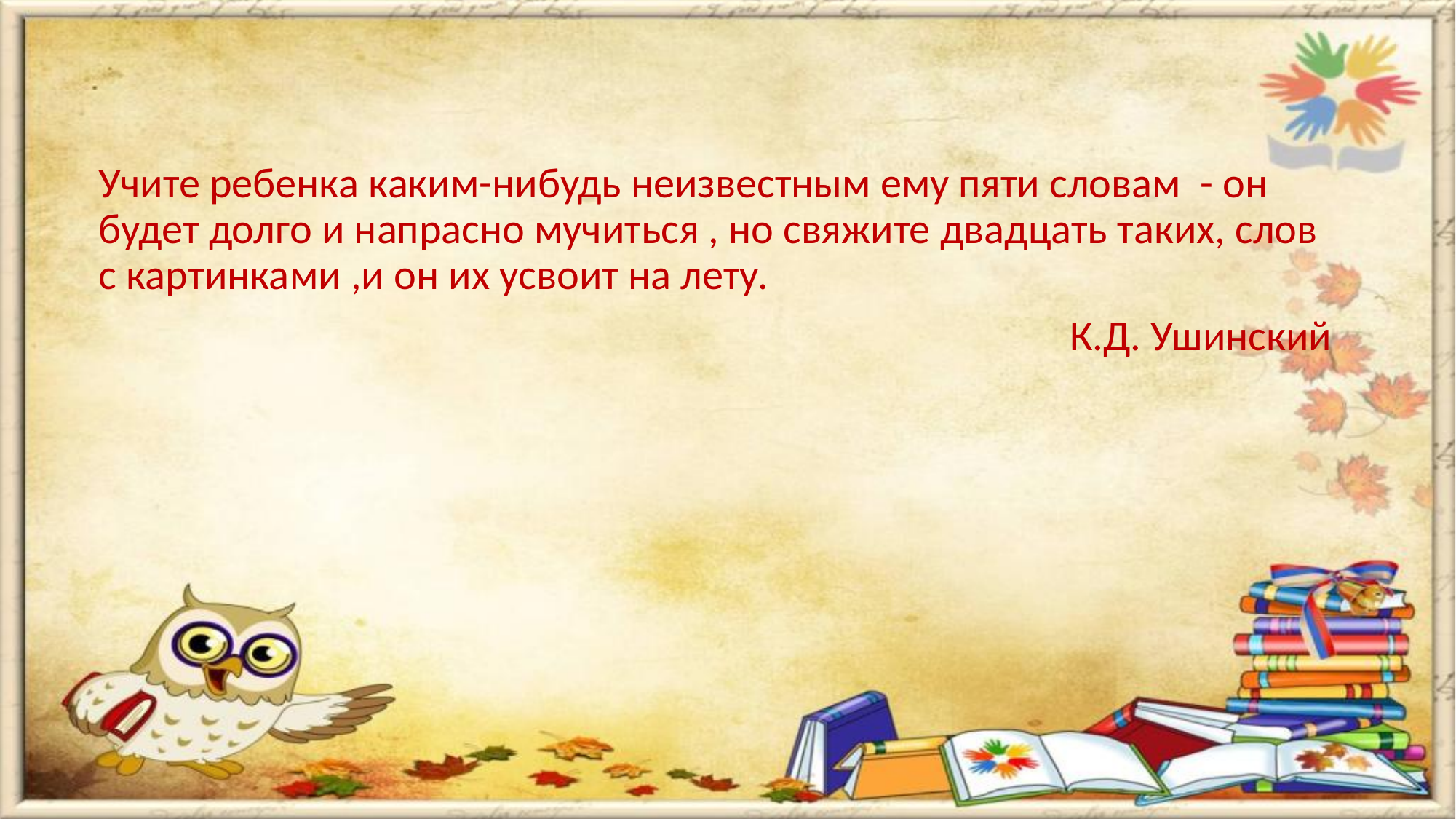

Учите ребенка каким-нибудь неизвестным ему пяти словам  - он будет долго и напрасно мучиться , но свяжите двадцать таких, слов с картинками ,и он их усвоит на лету.
                           К.Д. Ушинский